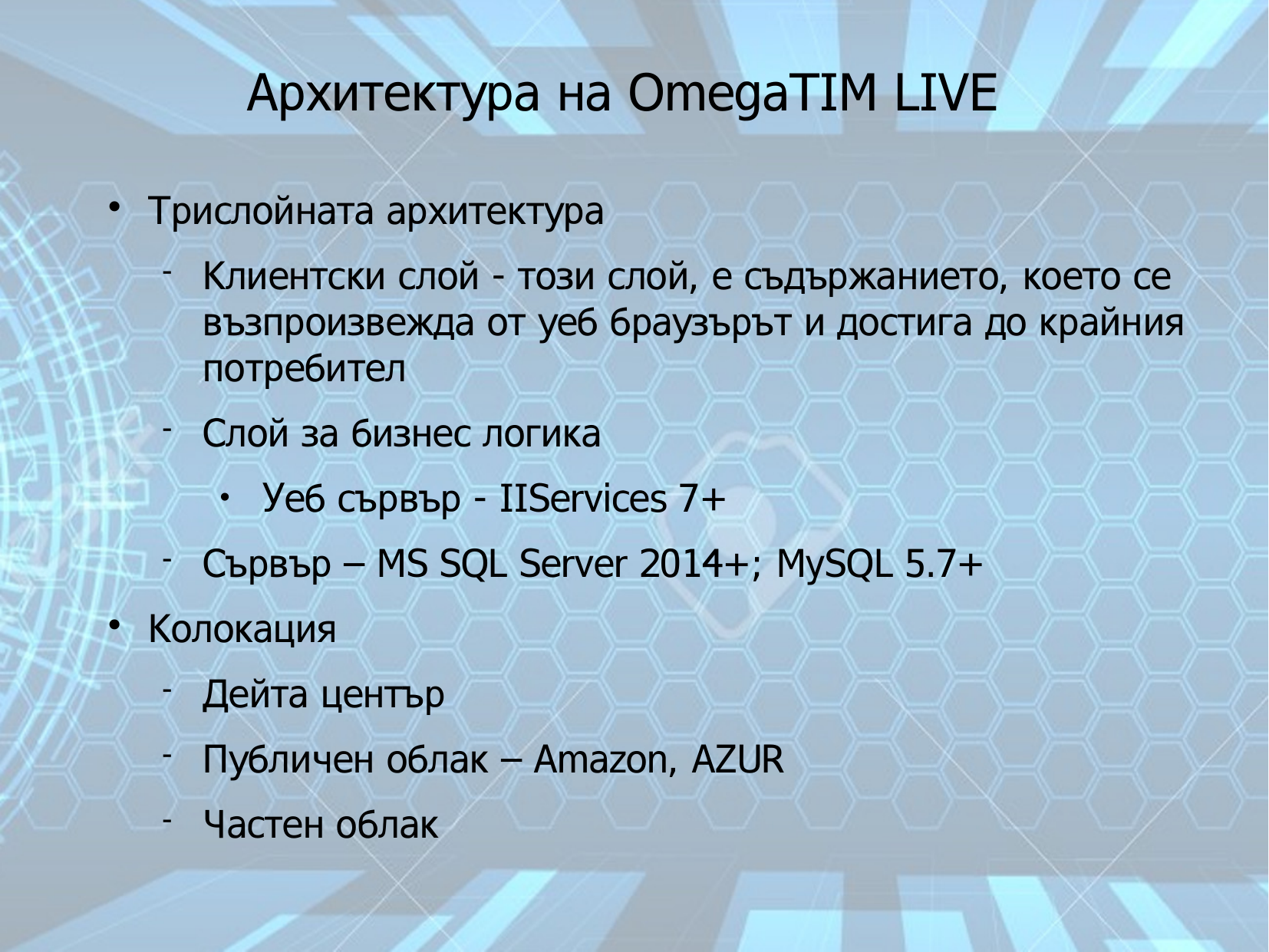

Архитектура на OmegaTIM LIVE
Трислойната архитектура
Клиентски слой - този слой, е съдържанието, което се възпроизвежда от уеб браузърът и достига до крайния потребител
Слой за бизнес логика
Уеб сървър - IIServices 7+
Сървър – MS SQL Server 2014+; MySQL 5.7+
Колокация
Дейта център
Публичен облак – Amazon, AZUR
Частен облак